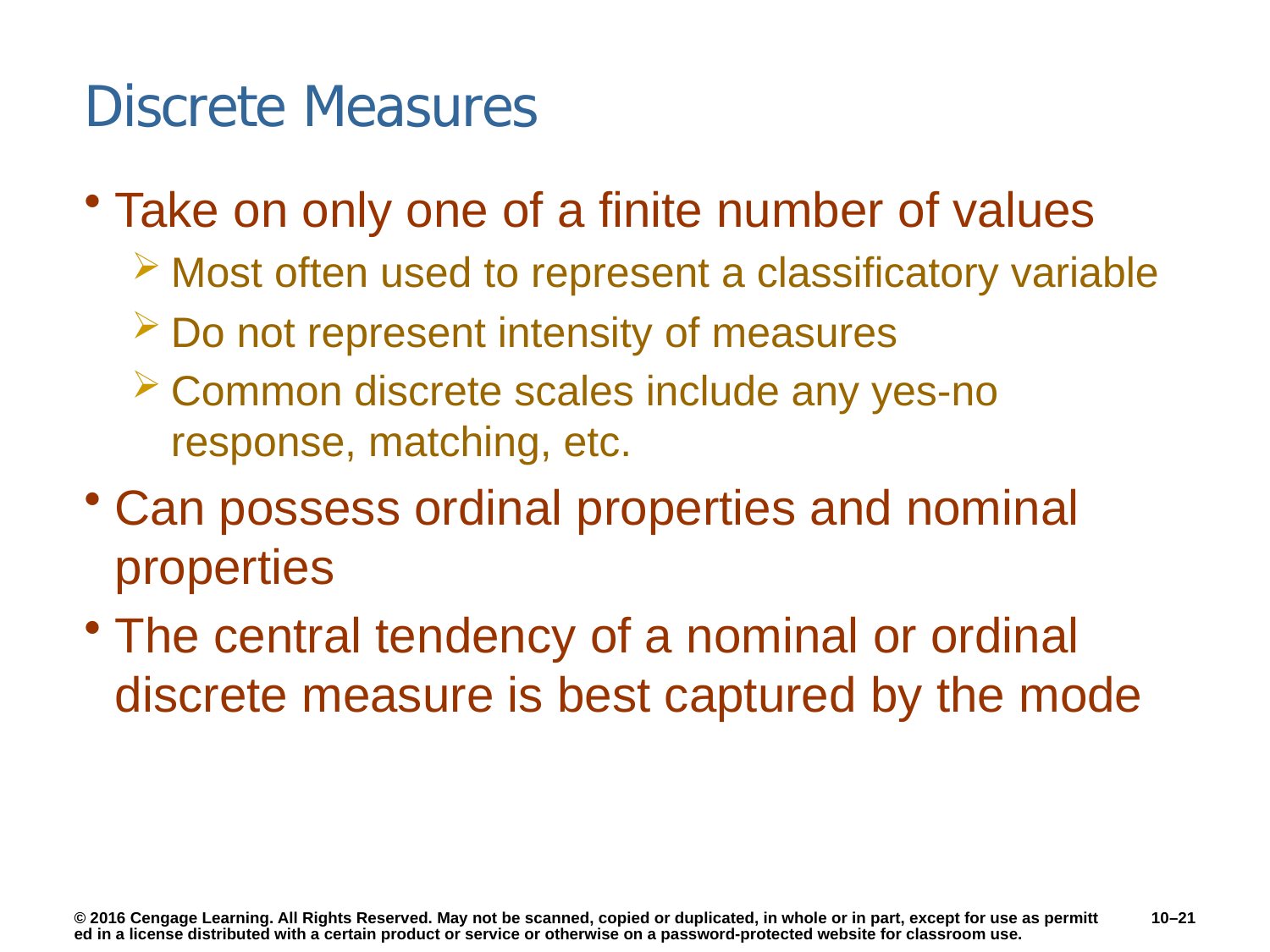

# Discrete Measures
Take on only one of a finite number of values
Most often used to represent a classificatory variable
Do not represent intensity of measures
Common discrete scales include any yes-no response, matching, etc.
Can possess ordinal properties and nominal properties
The central tendency of a nominal or ordinal discrete measure is best captured by the mode

10–21
© 2016 Cengage Learning. All Rights Reserved. May not be scanned, copied or duplicated, in whole or in part, except for use as permitted in a license distributed with a certain product or service or otherwise on a password-protected website for classroom use.